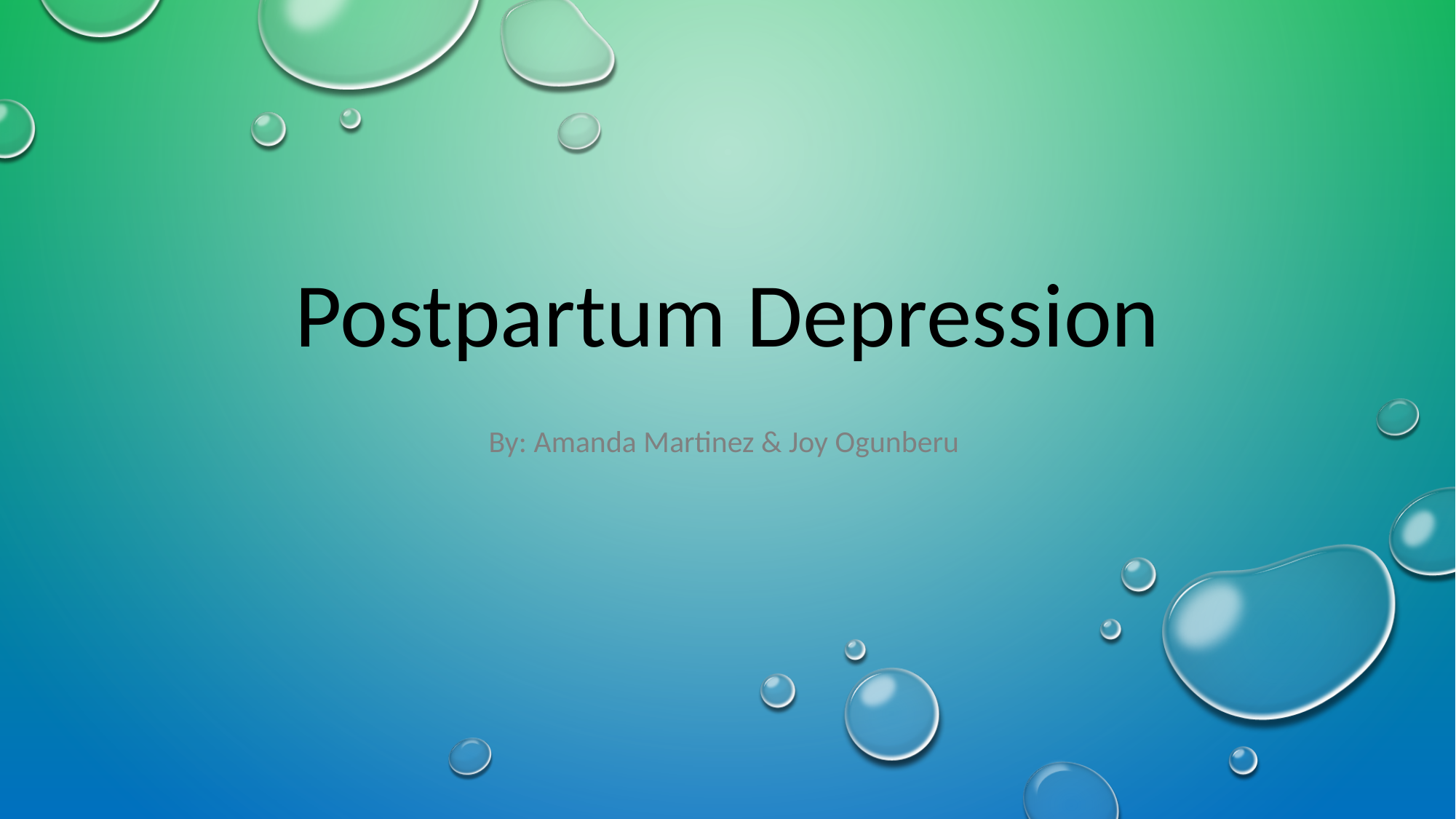

# Postpartum Depression
By: Amanda Martinez & Joy Ogunberu